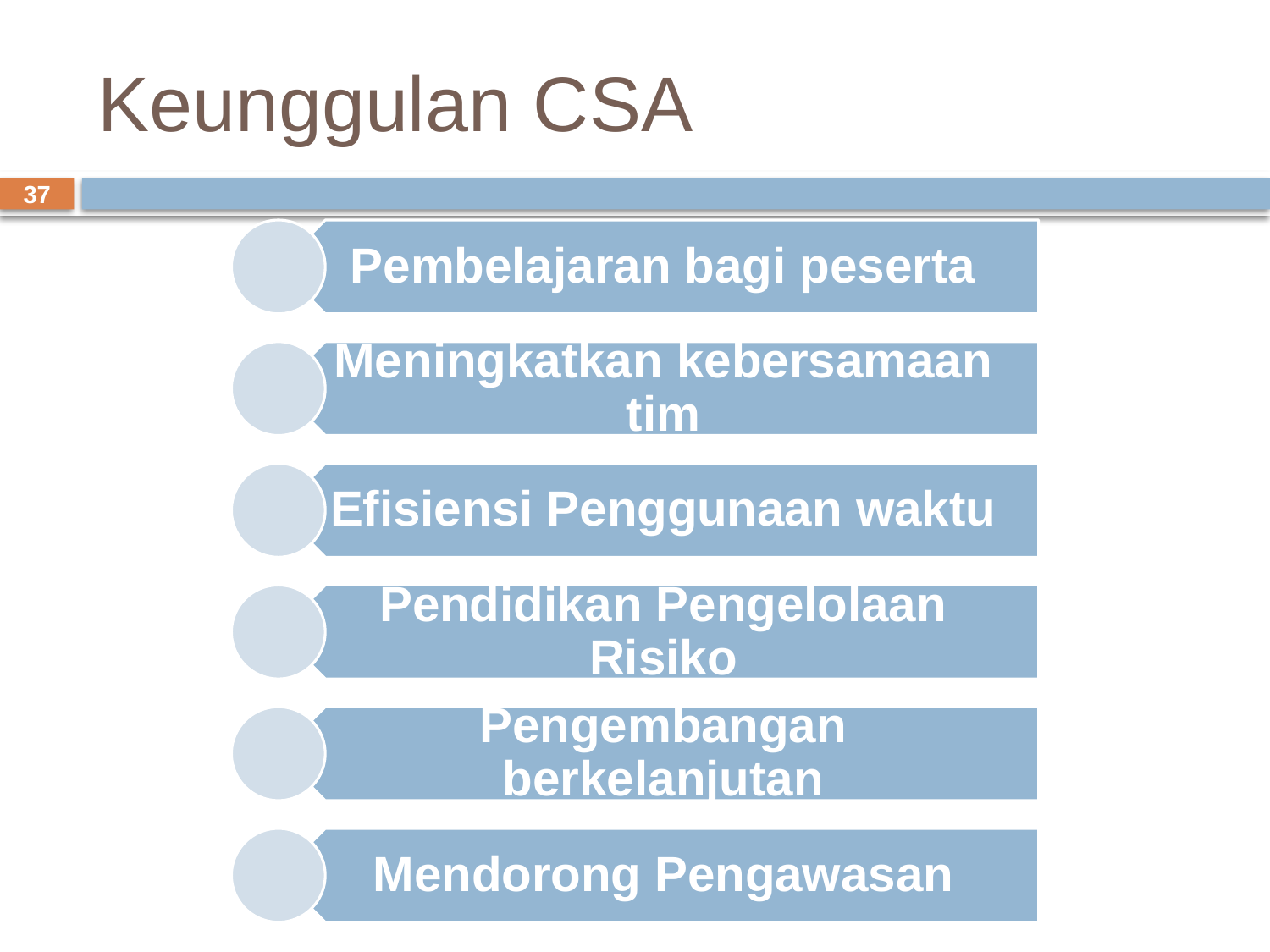

# Keunggulan CSA
Pembelajaran bagi peserta
Meningkatkan kebersamaan tim
Efisiensi Penggunaan waktu
Pendidikan Pengelolaan Risiko
Pengembangan berkelanjutan
Mendorong Pengawasan
37